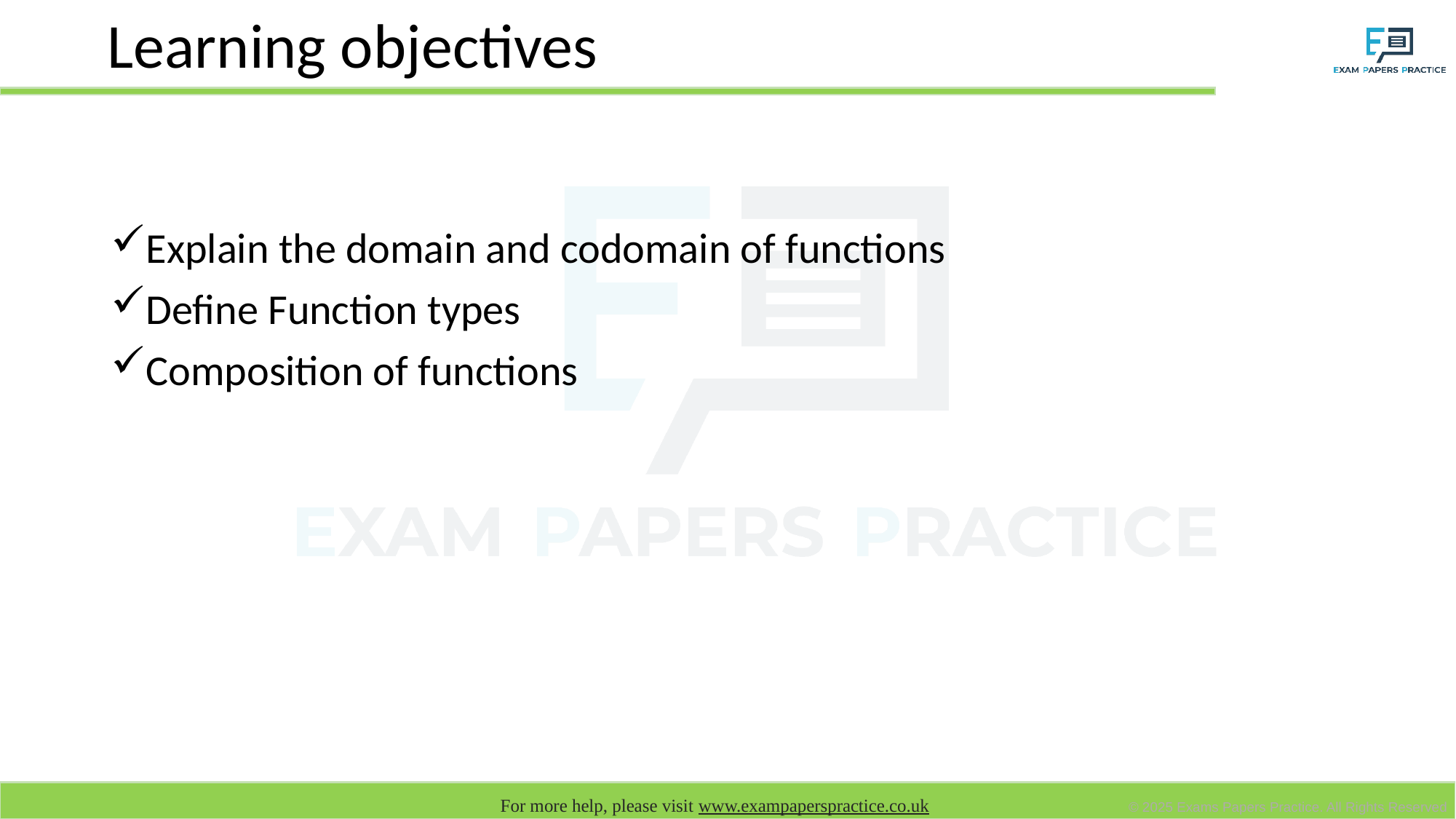

# Learning objectives
Explain the domain and codomain of functions
Define Function types
Composition of functions